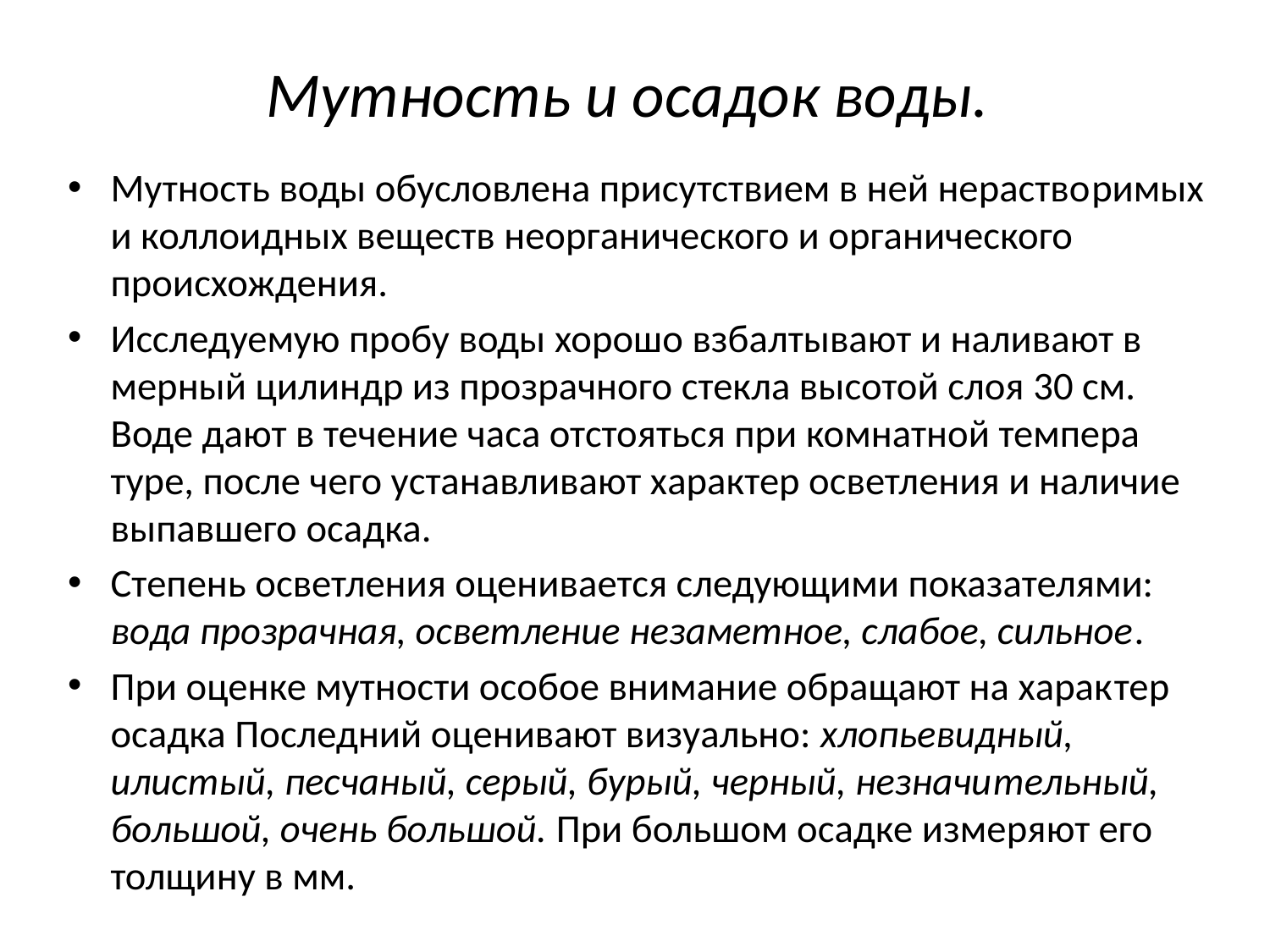

# Мутность и осадок воды.
Мутность воды обусловлена присутствием в ней нераство­римых и коллоидных веществ неорганического и органического происхождения.
Исследуемую пробу воды хорошо взбалтывают и наливают в мерный цилиндр из прозрачного стекла высотой слоя 30 см. Воде дают в течение часа отстояться при комнатной темпера­туре, после чего устанавливают характер осветления и наличие выпавшего осадка.
Степень осветления оценивается следующими показателями: вода прозрачная, осветление незаметное, слабое, сильное.
При оценке мутности особое внимание обращают на харак­тер осадка Последний оценивают визуально: хлопь­евидный, илистый, песчаный, серый, бурый, черный, незначи­тельный, большой, очень большой. При большом осадке изме­ряют его толщину в мм.